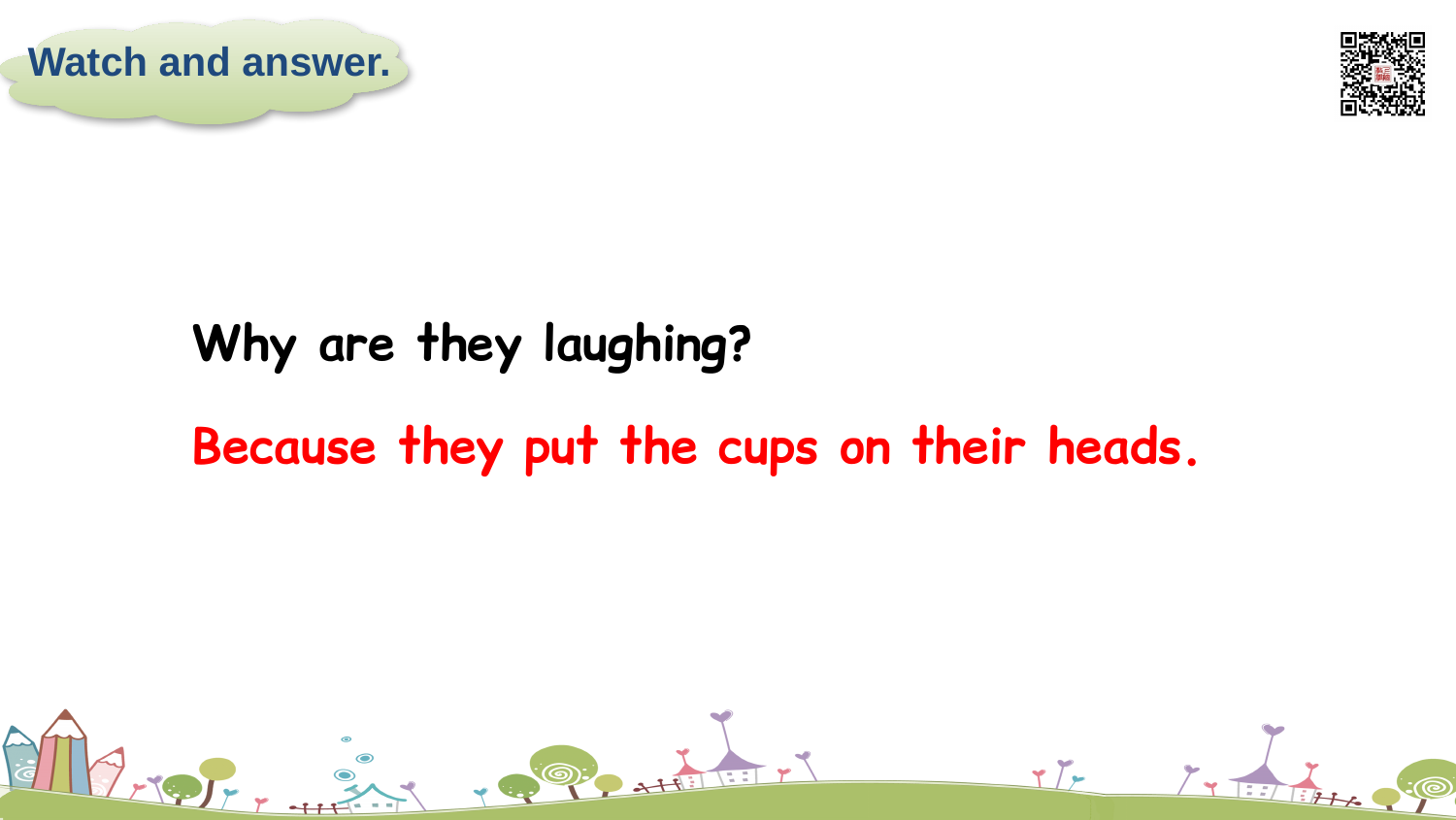

Watch and answer.
Why are they laughing?
Because they put the cups on their heads.